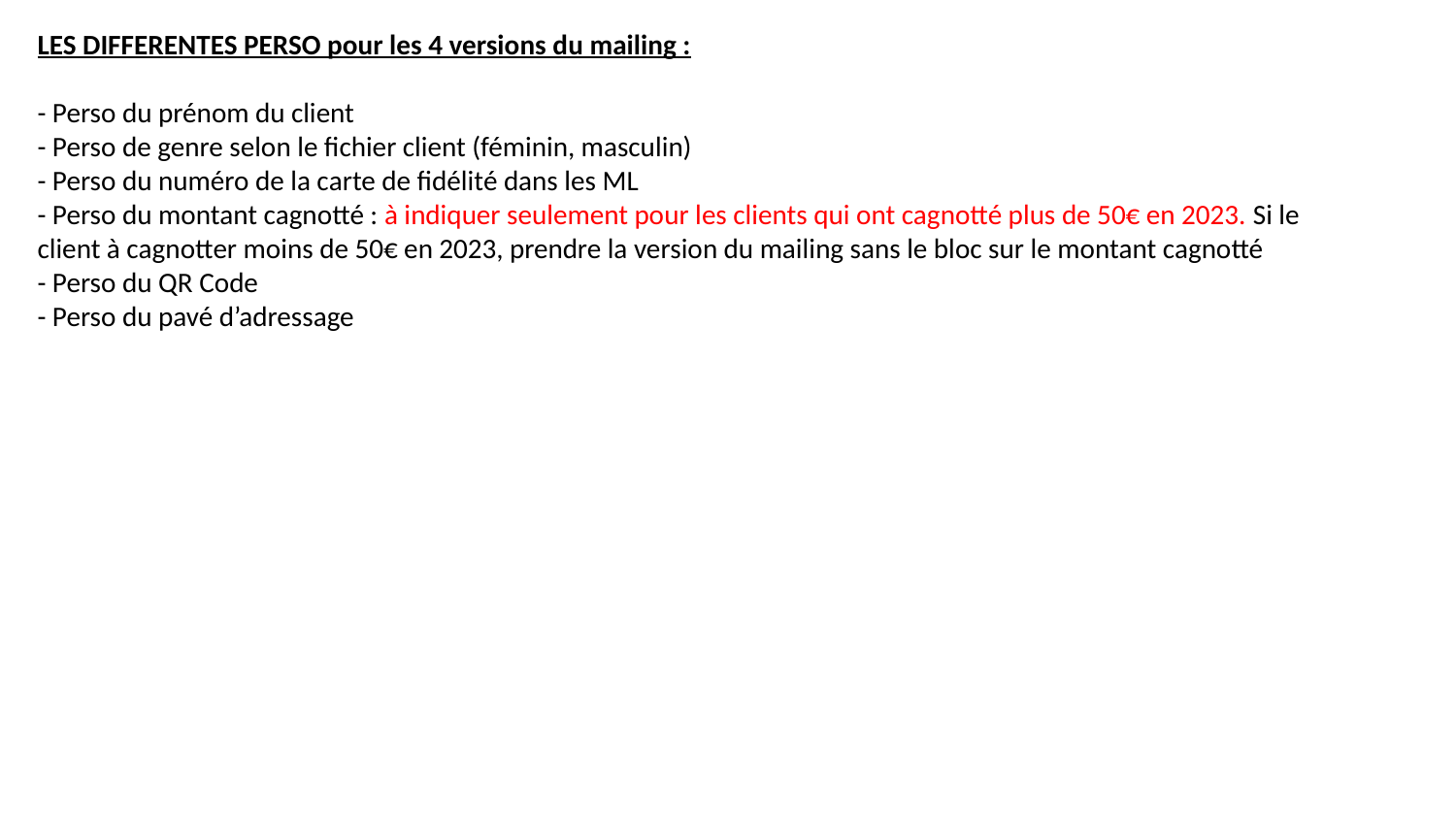

LES DIFFERENTES PERSO pour les 4 versions du mailing :

- Perso du prénom du client
- Perso de genre selon le fichier client (féminin, masculin)
- Perso du numéro de la carte de fidélité dans les ML
- Perso du montant cagnotté : à indiquer seulement pour les clients qui ont cagnotté plus de 50€ en 2023. Si le client à cagnotter moins de 50€ en 2023, prendre la version du mailing sans le bloc sur le montant cagnotté
- Perso du QR Code
- Perso du pavé d’adressage